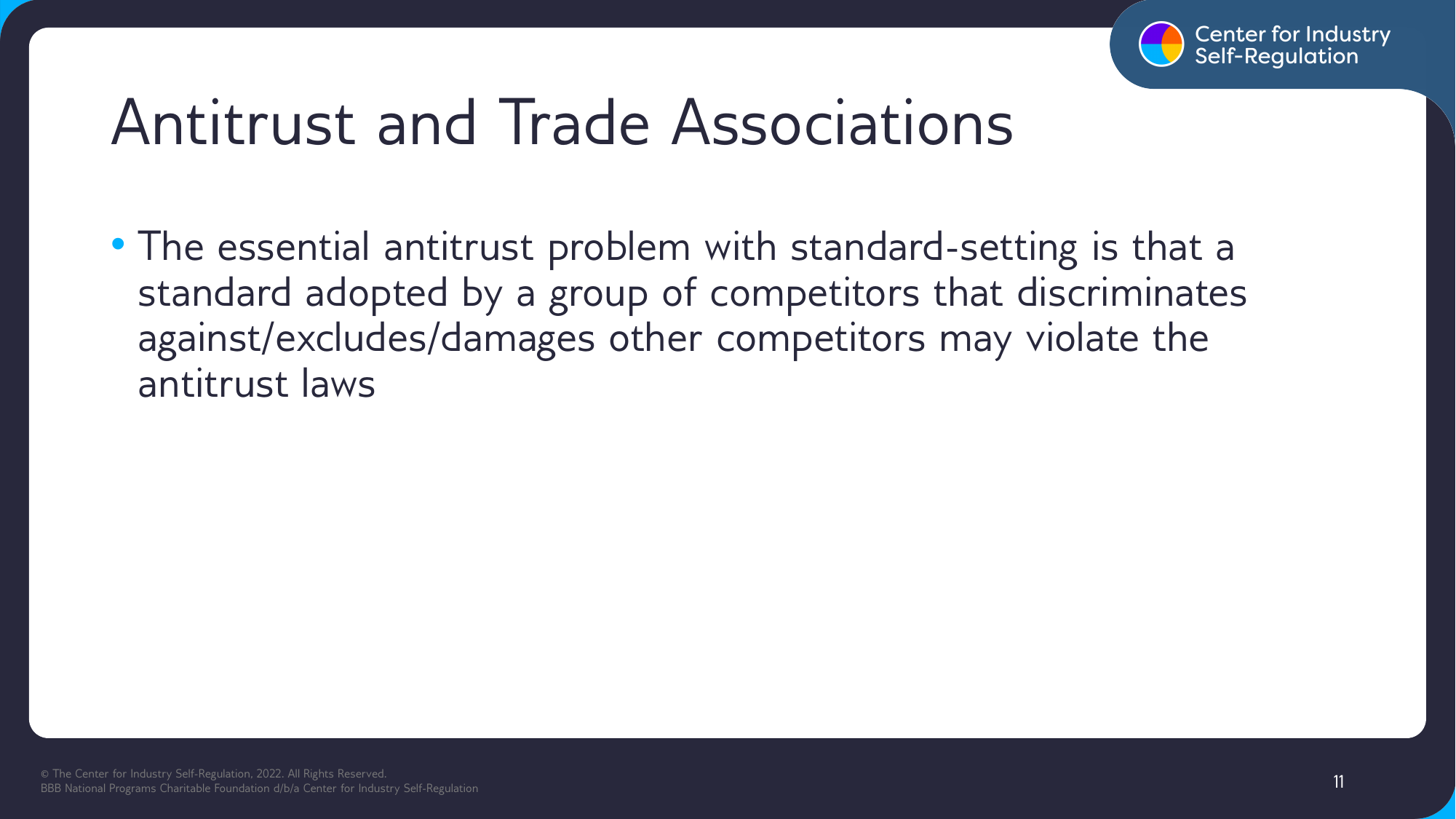

# Antitrust and Trade Associations
The essential antitrust problem with standard-setting is that a standard adopted by a group of competitors that discriminates against/excludes/damages other competitors may violate the antitrust laws​

11